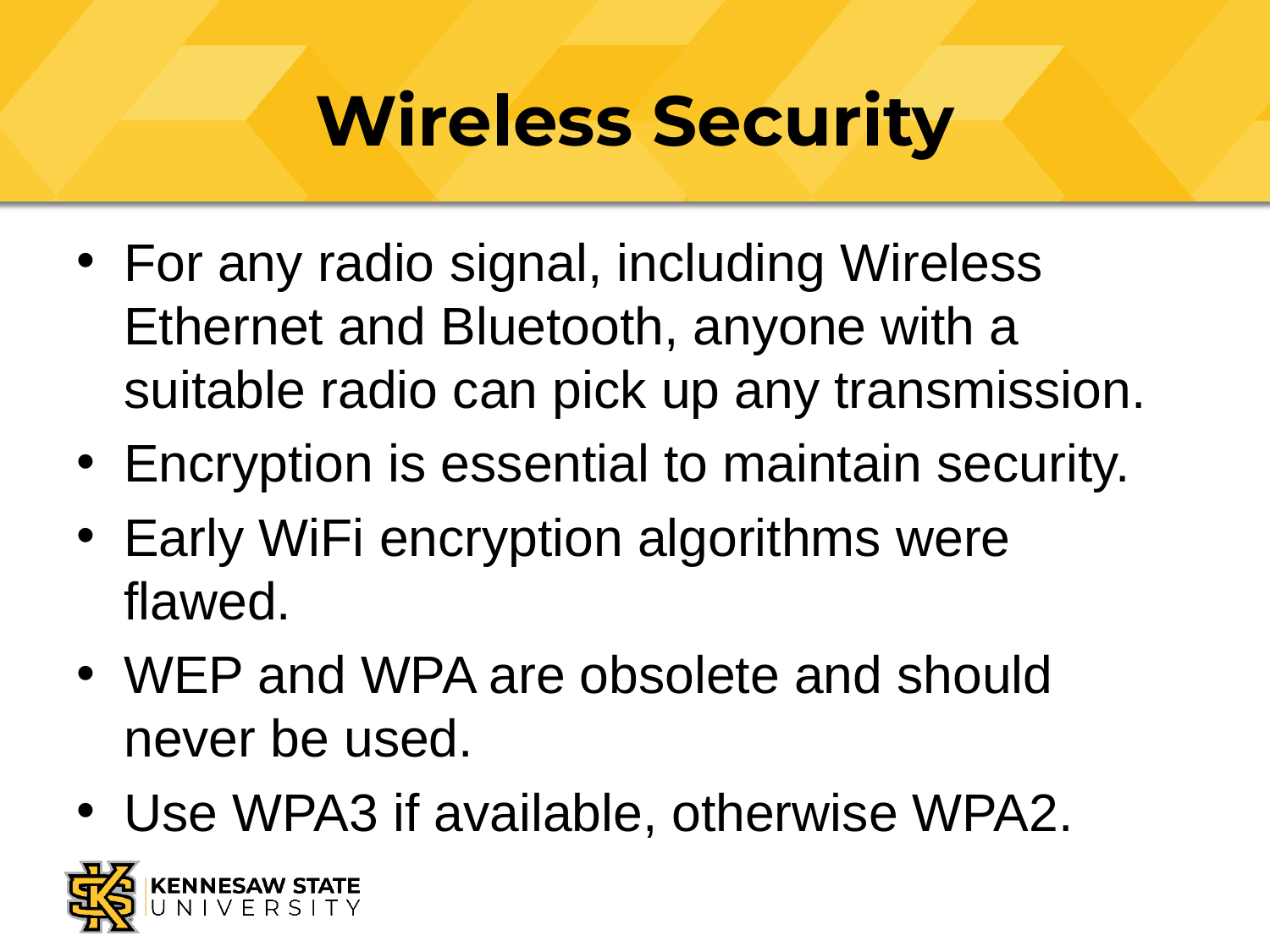

# Wireless Security
For any radio signal, including Wireless Ethernet and Bluetooth, anyone with a suitable radio can pick up any transmission.
Encryption is essential to maintain security.
Early WiFi encryption algorithms were flawed.
WEP and WPA are obsolete and should never be used.
Use WPA3 if available, otherwise WPA2.